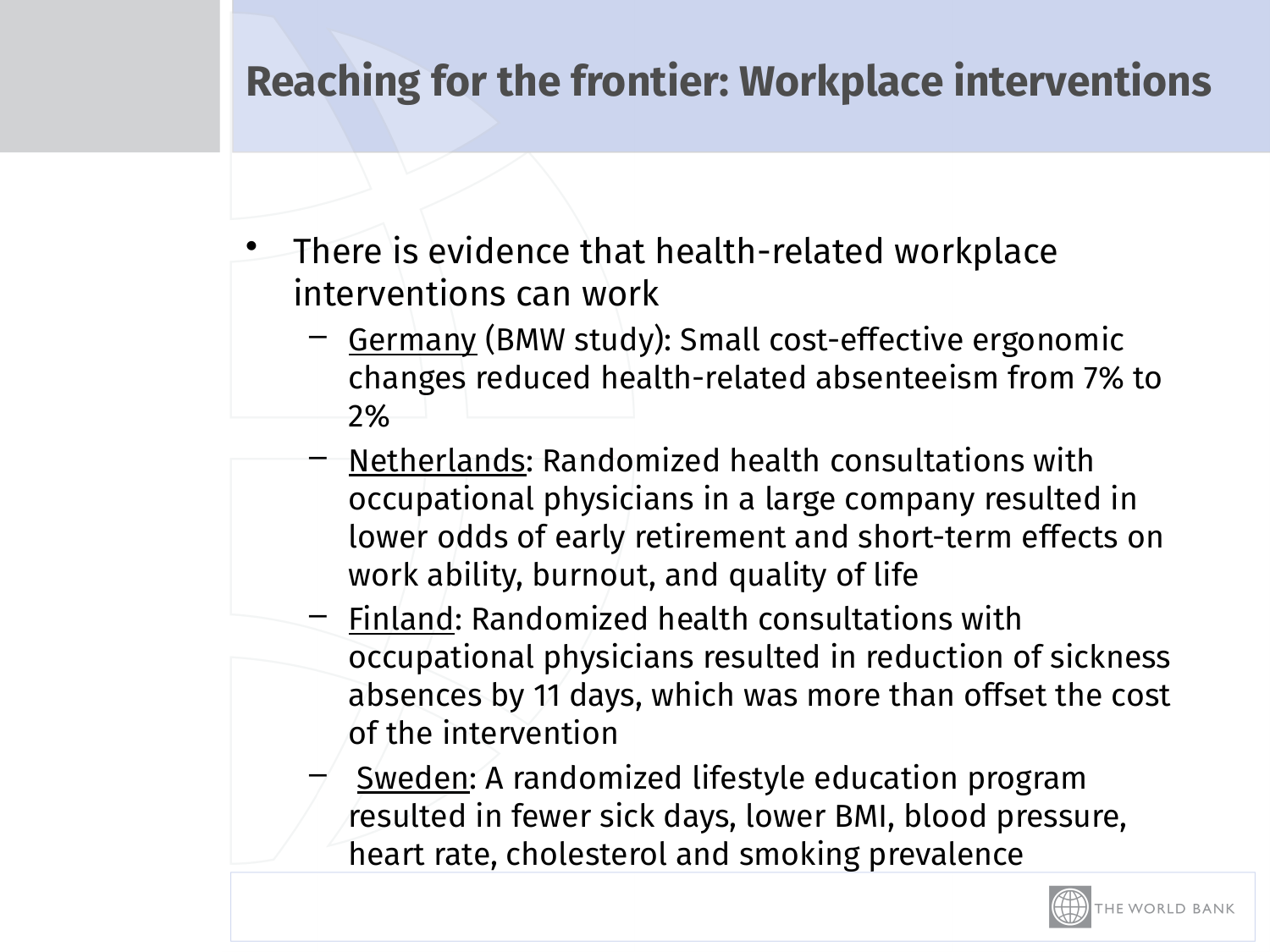

# Reaching for the frontier: Workplace interventions
There is evidence that health-related workplace interventions can work
Germany (BMW study): Small cost-effective ergonomic changes reduced health-related absenteeism from 7% to 2%
Netherlands: Randomized health consultations with occupational physicians in a large company resulted in lower odds of early retirement and short-term effects on work ability, burnout, and quality of life
Finland: Randomized health consultations with occupational physicians resulted in reduction of sickness absences by 11 days, which was more than offset the cost of the intervention
 Sweden: A randomized lifestyle education program resulted in fewer sick days, lower BMI, blood pressure, heart rate, cholesterol and smoking prevalence